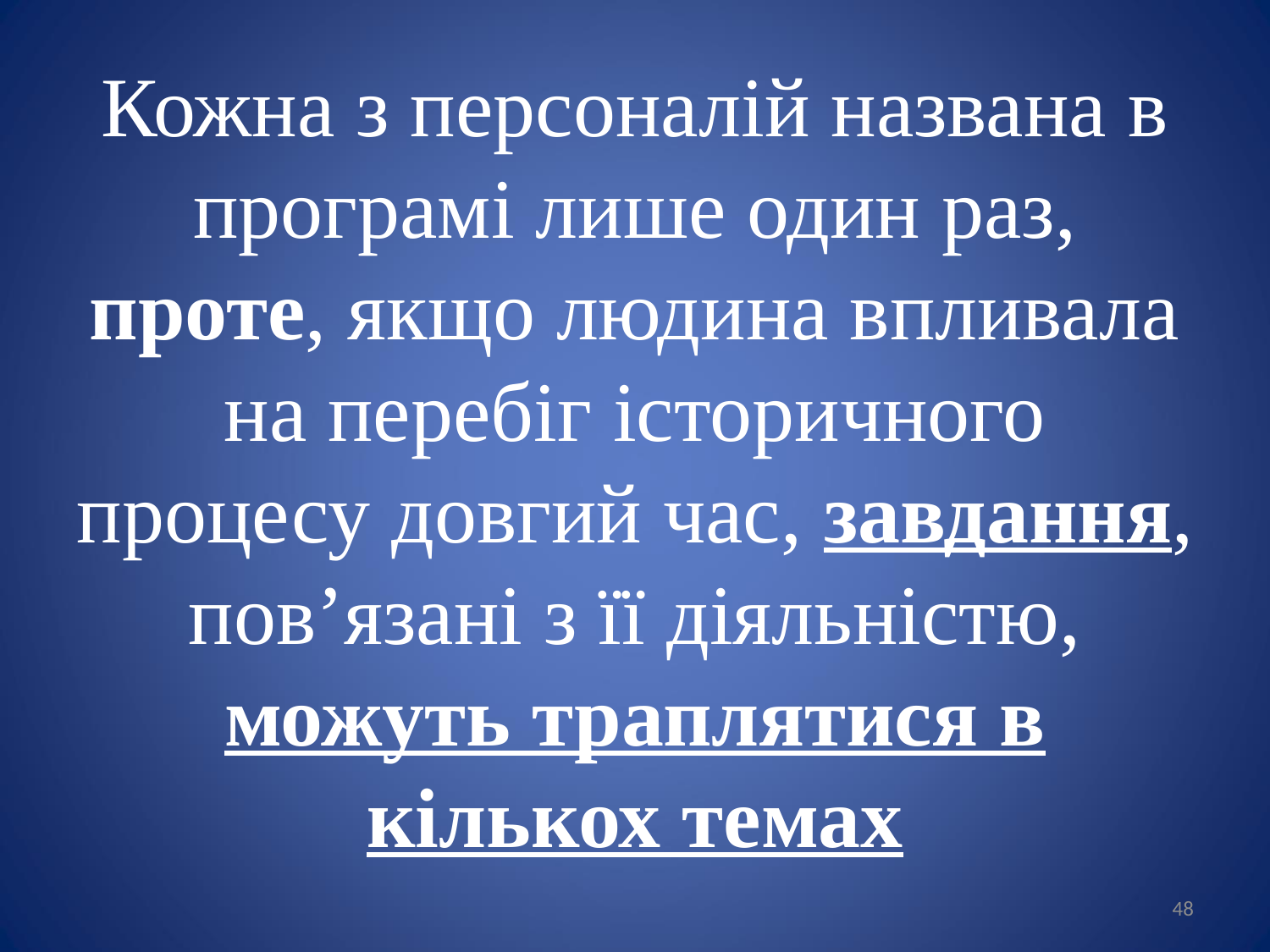

Кожна з персоналій названа в програмі лише один раз, проте, якщо людина впливала на перебіг історичного процесу довгий час, завдання, пов’язані з її діяльністю, можуть траплятися в кількох темах
48